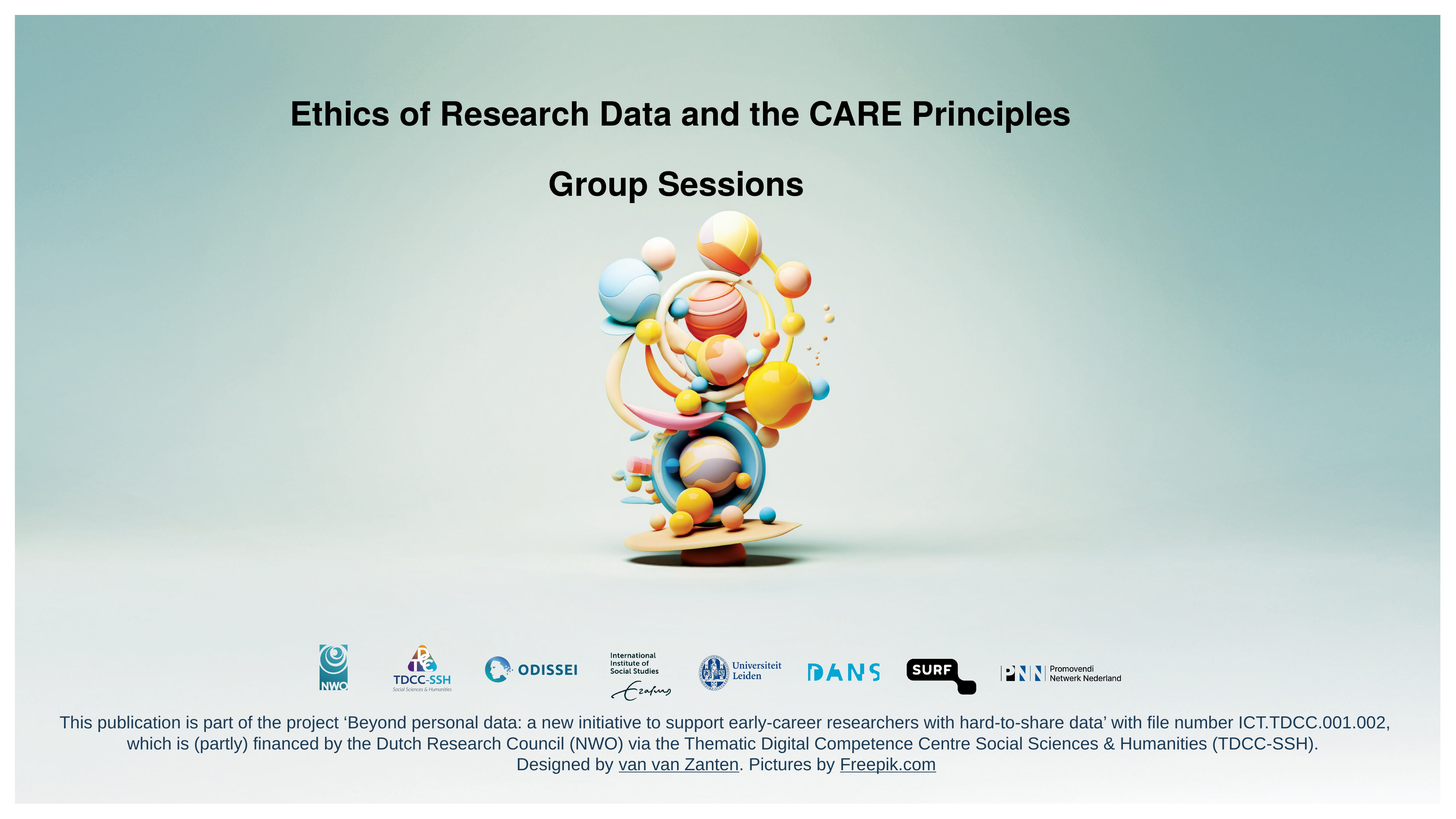

Ethics of Research Data and the CARE Principles
Group Sessions